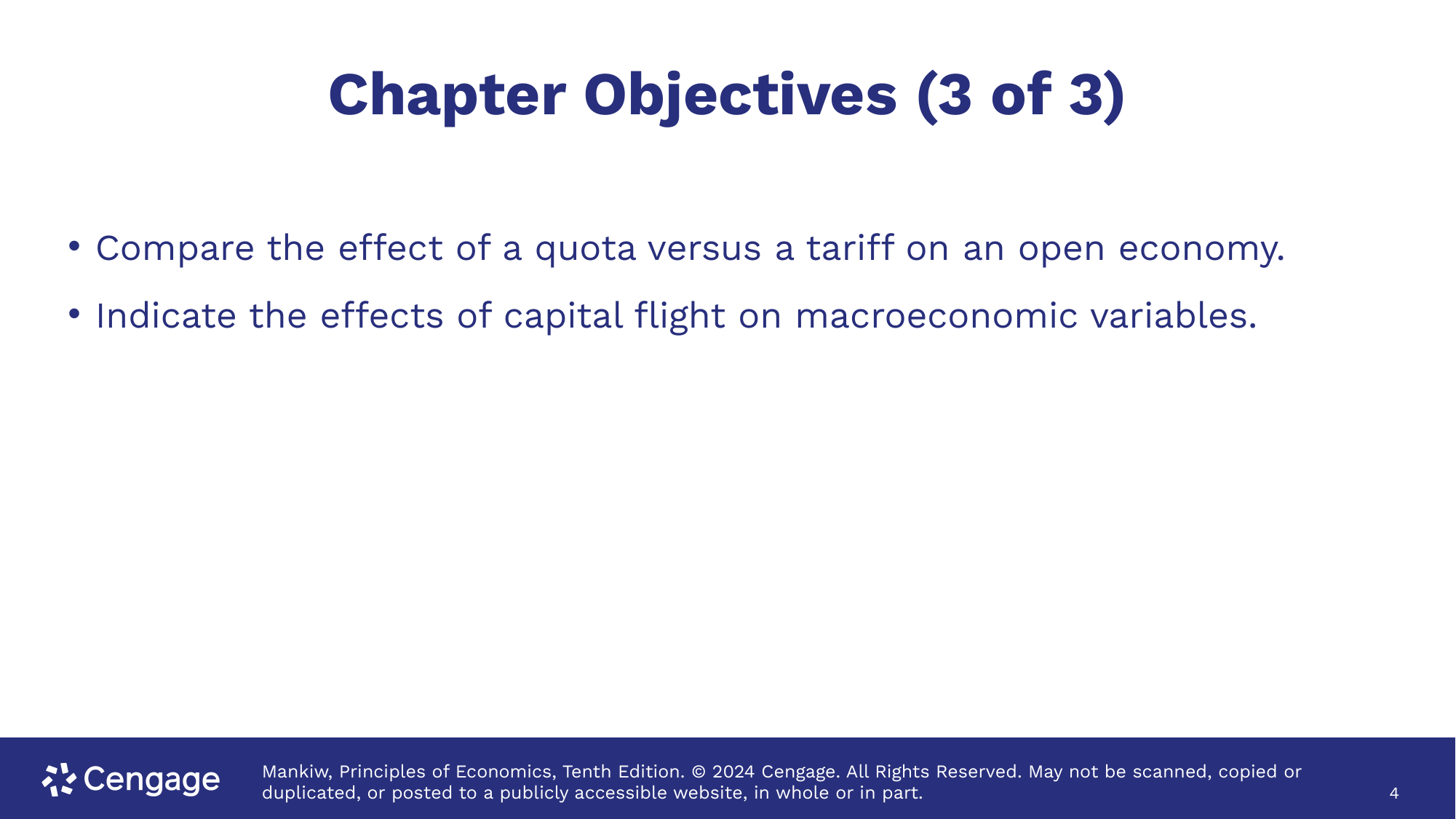

# Chapter Objectives (3 of 3)
Compare the effect of a quota versus a tariff on an open economy.
Indicate the effects of capital flight on macroeconomic variables.